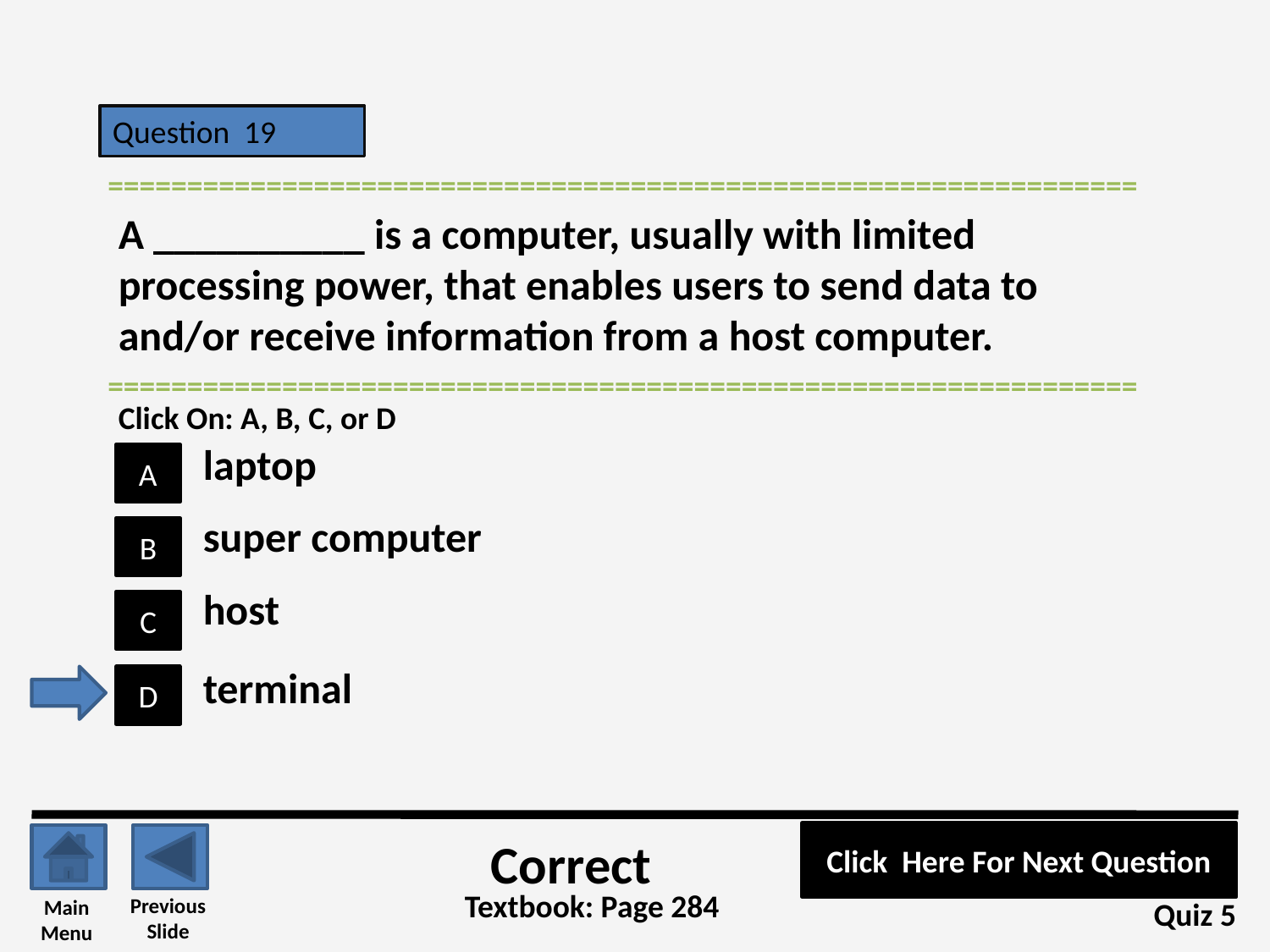

Question  19
=================================================================
A __________ is a computer, usually with limited processing power, that enables users to send data to and/or receive information from a host computer.
=================================================================
Click On: A, B, C, or D

laptop
A
super computer
B

host
C
terminal

D
Click  Here For Next Question

Correct
Textbook: Page 284
Previous
Slide
Main
Menu
Quiz 5